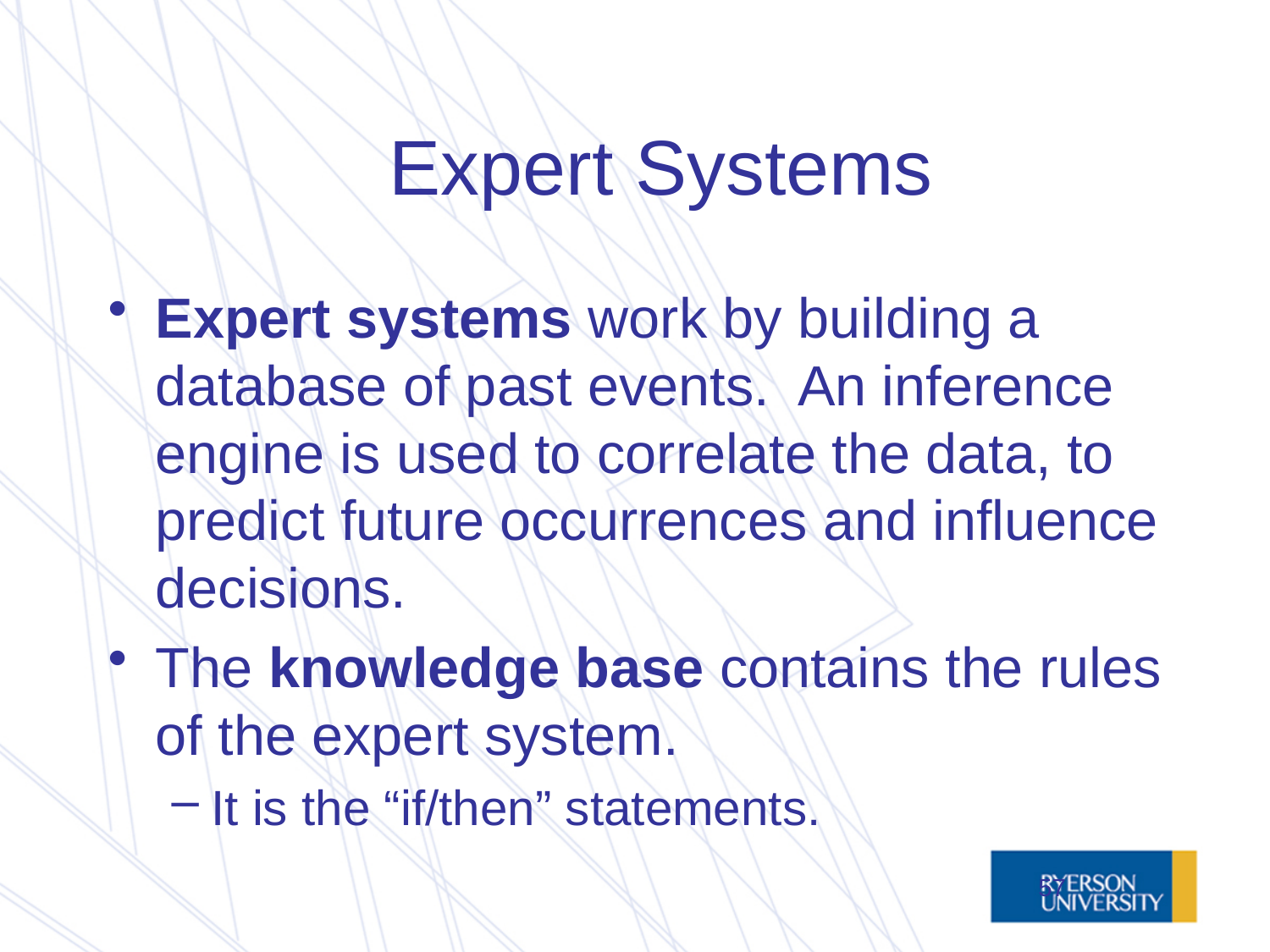

# Expert Systems
Expert systems work by building a database of past events.  An inference engine is used to correlate the data, to predict future occurrences and influence decisions.
The knowledge base contains the rules of the expert system.
It is the “if/then” statements.

57